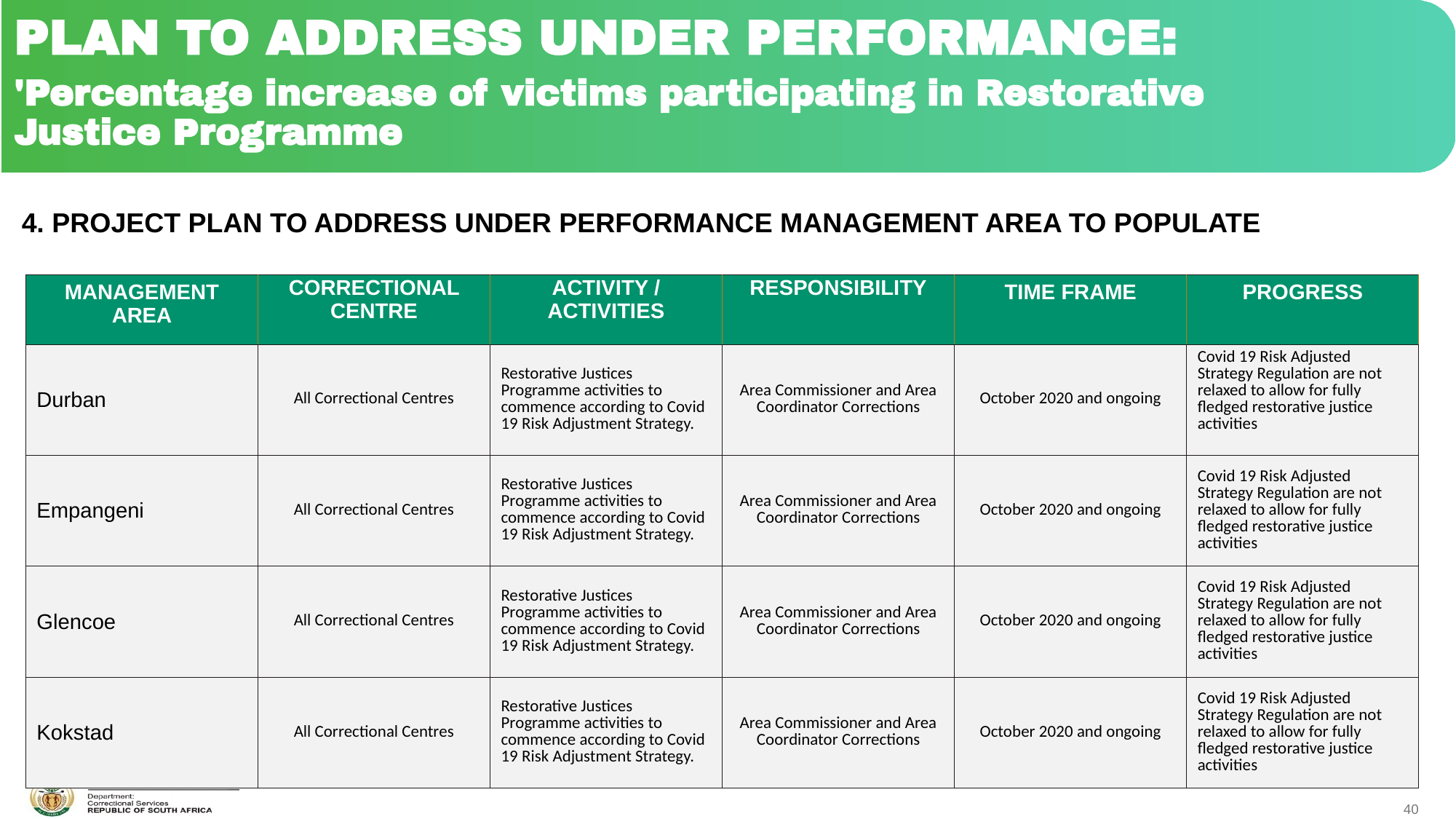

PLAN TO ADDRESS UNDER PERFORMANCE:
'Percentage increase of victims participating in Restorative Justice Programme
     4. PROJECT PLAN TO ADDRESS UNDER PERFORMANCE MANAGEMENT AREA TO POPULATE
| MANAGEMENT AREA | CORRECTIONAL CENTRE | ACTIVITY / ACTIVITIES | RESPONSIBILITY | TIME FRAME | PROGRESS |
| --- | --- | --- | --- | --- | --- |
| Durban | All Correctional Centres | Restorative Justices Programme activities to commence according to Covid 19 Risk Adjustment Strategy. | Area Commissioner and Area Coordinator Corrections | October 2020 and ongoing | Covid 19 Risk Adjusted Strategy Regulation are not relaxed to allow for fully fledged restorative justice activities |
| Empangeni | All Correctional Centres | Restorative Justices Programme activities to commence according to Covid 19 Risk Adjustment Strategy. | Area Commissioner and Area Coordinator Corrections | October 2020 and ongoing | Covid 19 Risk Adjusted Strategy Regulation are not relaxed to allow for fully fledged restorative justice activities |
| Glencoe | All Correctional Centres | Restorative Justices Programme activities to commence according to Covid 19 Risk Adjustment Strategy. | Area Commissioner and Area Coordinator Corrections | October 2020 and ongoing | Covid 19 Risk Adjusted Strategy Regulation are not relaxed to allow for fully fledged restorative justice activities |
| Kokstad | All Correctional Centres | Restorative Justices Programme activities to commence according to Covid 19 Risk Adjustment Strategy. | Area Commissioner and Area Coordinator Corrections | October 2020 and ongoing | Covid 19 Risk Adjusted Strategy Regulation are not relaxed to allow for fully fledged restorative justice activities |